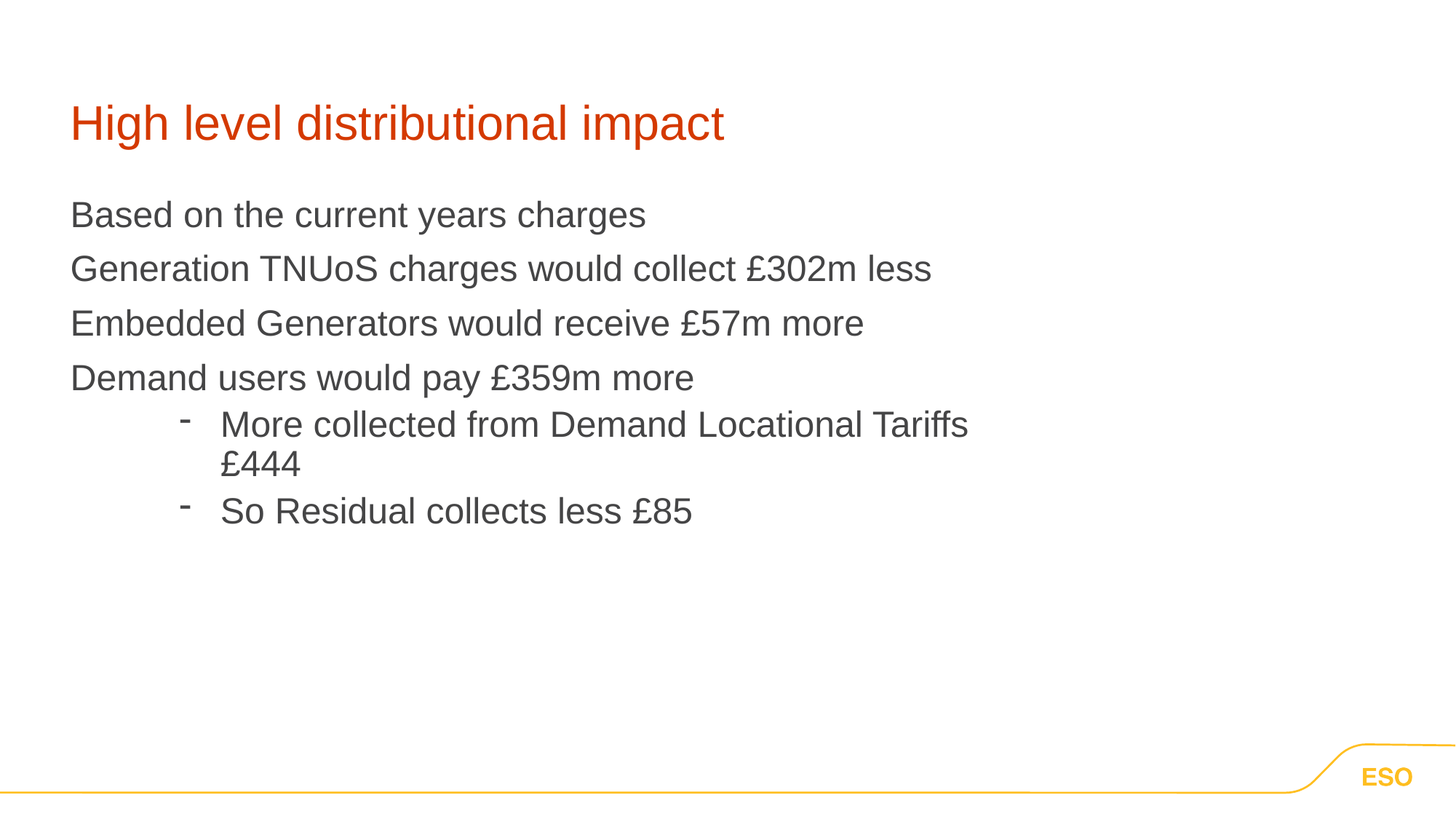

# High level distributional impact
Based on the current years charges
Generation TNUoS charges would collect £302m less
Embedded Generators would receive £57m more
Demand users would pay £359m more
More collected from Demand Locational Tariffs £444
So Residual collects less £85